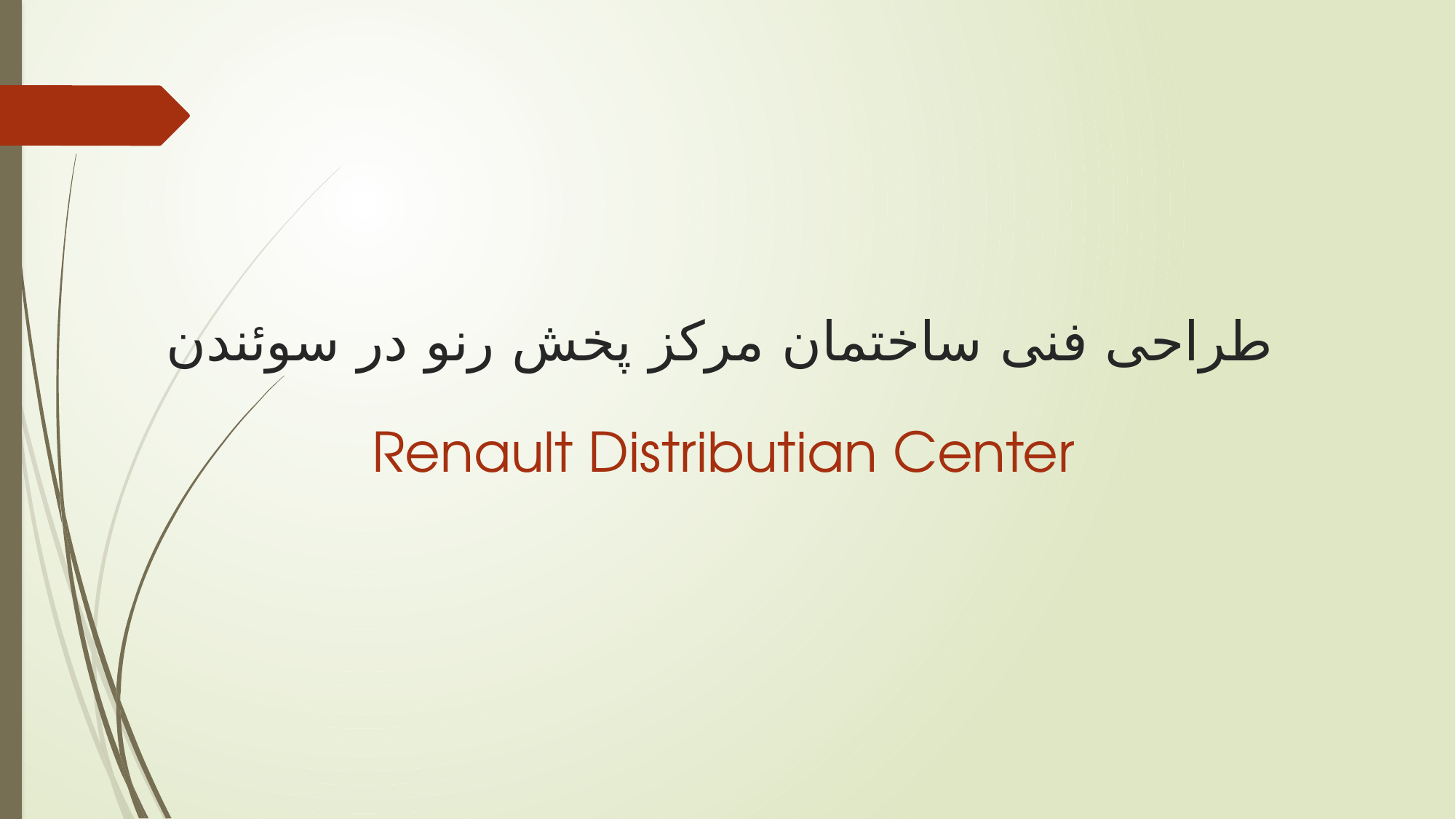

# طراحی فنی ساختمان مرکز پخش رنو در سوئندن
Renault Distributian Center